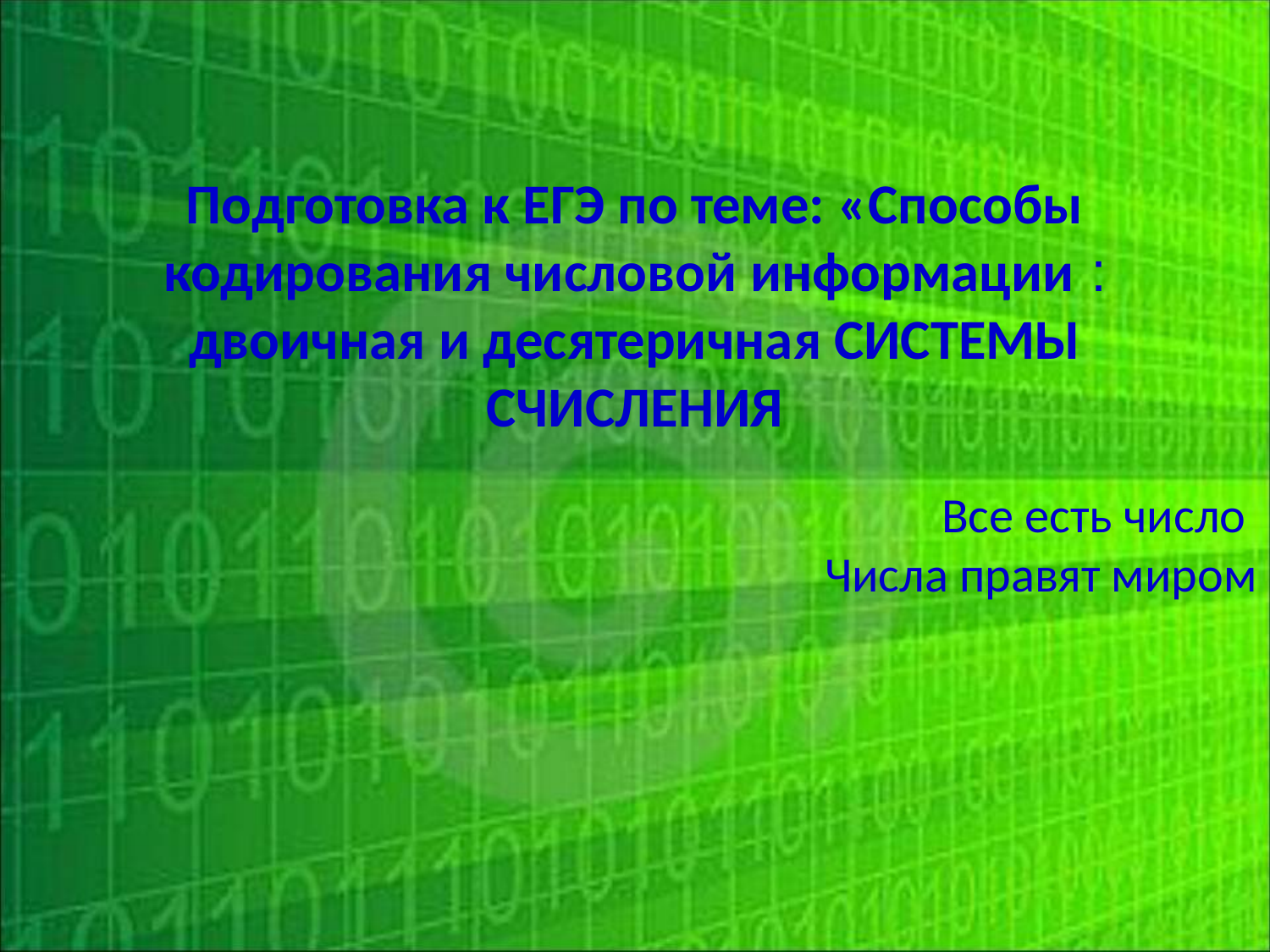

Подготовка к ЕГЭ по теме: «Способы кодирования числовой информации : двоичная и десятеричная СИСТЕМЫ СЧИСЛЕНИЯ
Все есть число
Числа правят миром